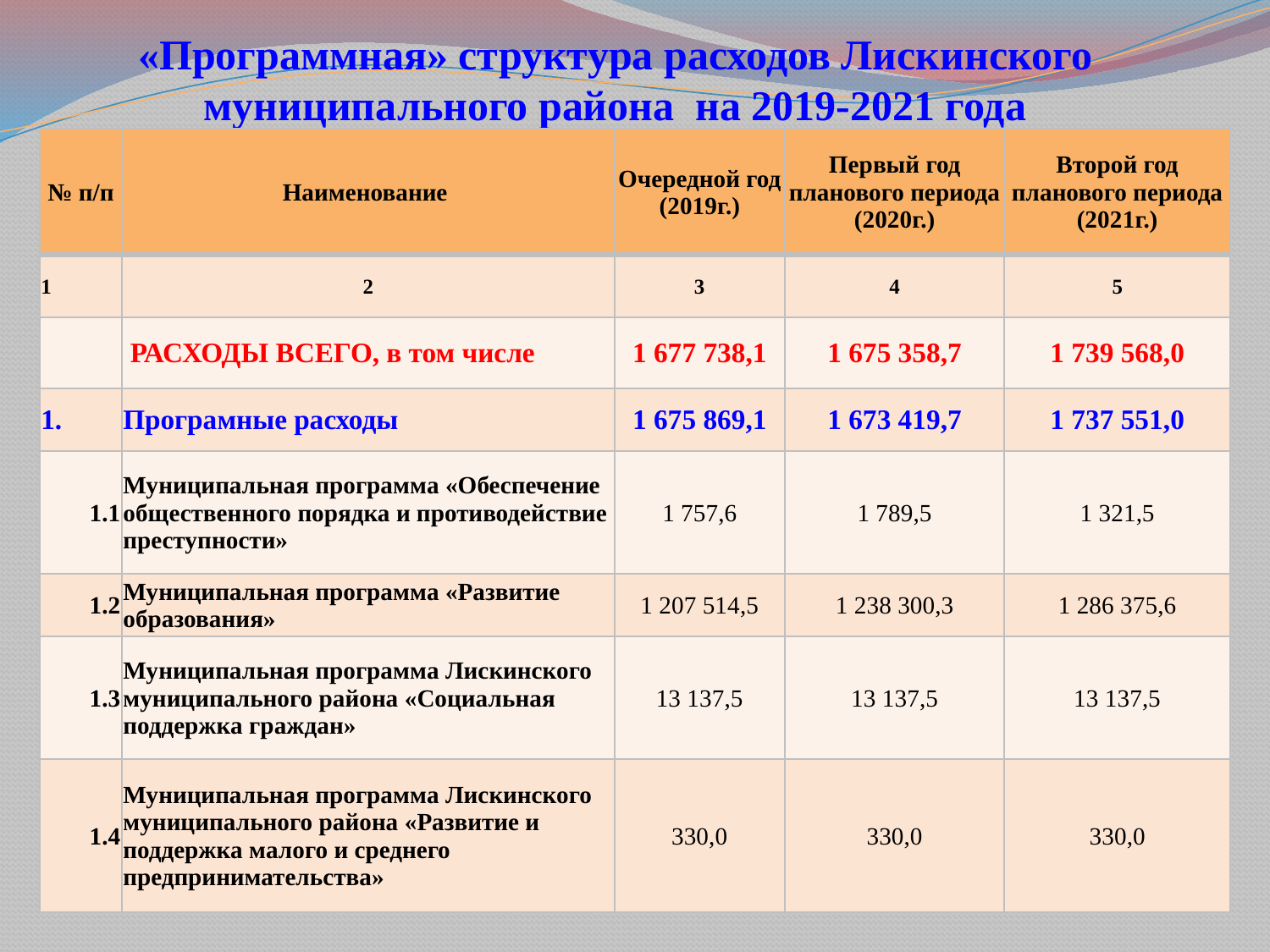

# «Программная» структура расходов Лискинского муниципального района  на 2019-2021 года
| № п/п | Наименование | Очередной год (2019г.) | Первый год планового периода (2020г.) | Второй год планового периода (2021г.) |
| --- | --- | --- | --- | --- |
| 1 | 2 | 3 | 4 | 5 |
|  | РАСХОДЫ ВСЕГО, в том числе | 1 677 738,1 | 1 675 358,7 | 1 739 568,0 |
| 1. | Програмные расходы | 1 675 869,1 | 1 673 419,7 | 1 737 551,0 |
| 1.1 | Муниципальная программа «Обеспечение общественного порядка и противодействие преступности» | 1 757,6 | 1 789,5 | 1 321,5 |
| 1.2 | Муниципальная программа «Развитие образования» | 1 207 514,5 | 1 238 300,3 | 1 286 375,6 |
| 1.3 | Муниципальная программа Лискинского муниципального района «Социальная поддержка граждан» | 13 137,5 | 13 137,5 | 13 137,5 |
| 1.4 | Муниципальная программа Лискинского муниципального района «Развитие и поддержка малого и среднего предпринимательства» | 330,0 | 330,0 | 330,0 |